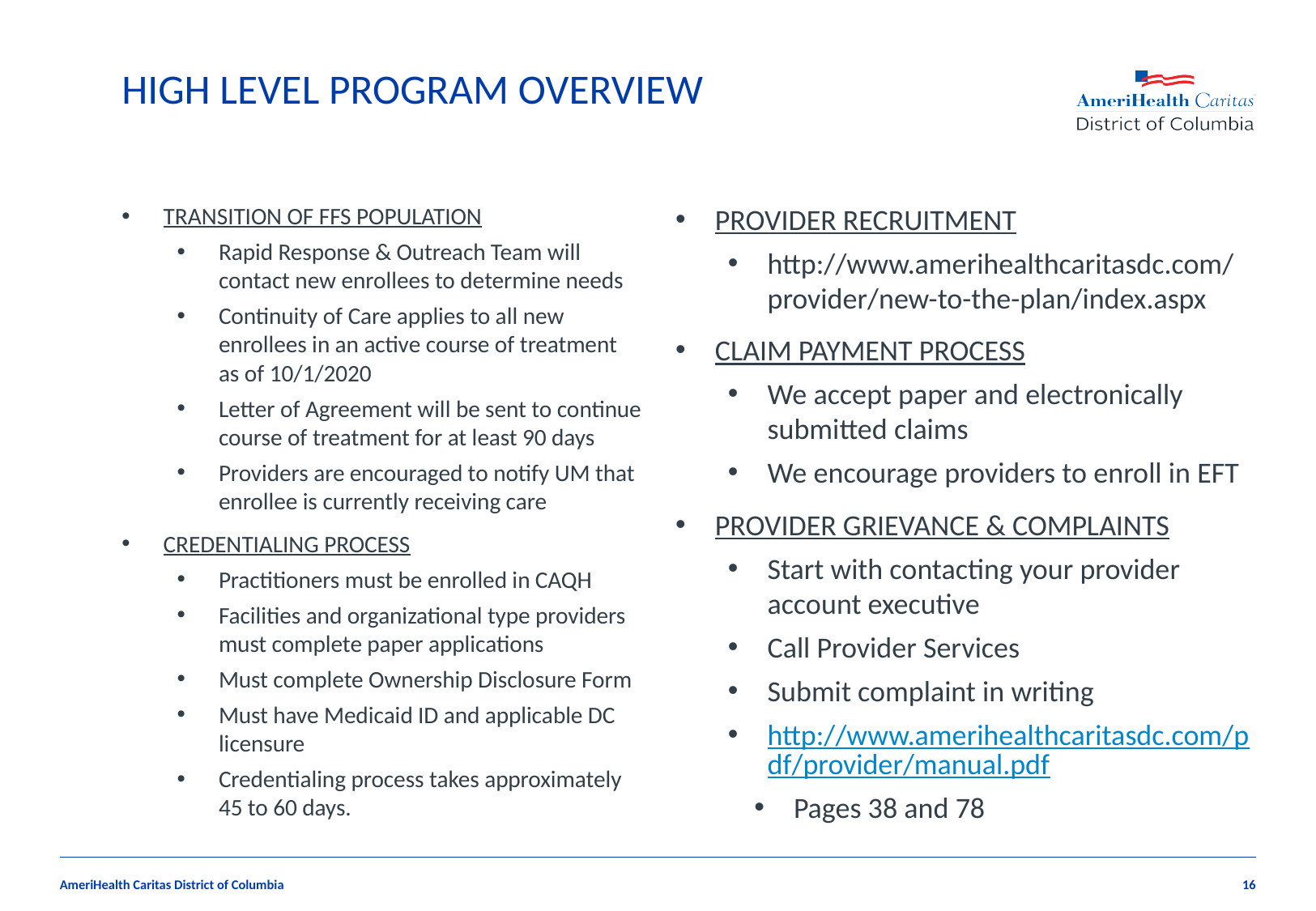

# HIGH LEVEL PROGRAM OVERVIEW
TRANSITION OF FFS POPULATION
Rapid Response & Outreach Team will contact new enrollees to determine needs
Continuity of Care applies to all new enrollees in an active course of treatment as of 10/1/2020
Letter of Agreement will be sent to continue course of treatment for at least 90 days
Providers are encouraged to notify UM that enrollee is currently receiving care
CREDENTIALING PROCESS
Practitioners must be enrolled in CAQH
Facilities and organizational type providers must complete paper applications
Must complete Ownership Disclosure Form
Must have Medicaid ID and applicable DC licensure
Credentialing process takes approximately 45 to 60 days.
PROVIDER RECRUITMENT
http://www.amerihealthcaritasdc.com/provider/new-to-the-plan/index.aspx
CLAIM PAYMENT PROCESS
We accept paper and electronically submitted claims
We encourage providers to enroll in EFT
PROVIDER GRIEVANCE & COMPLAINTS
Start with contacting your provider account executive
Call Provider Services
Submit complaint in writing
http://www.amerihealthcaritasdc.com/pdf/provider/manual.pdf
Pages 38 and 78

AmeriHealth Caritas District of Columbia
16